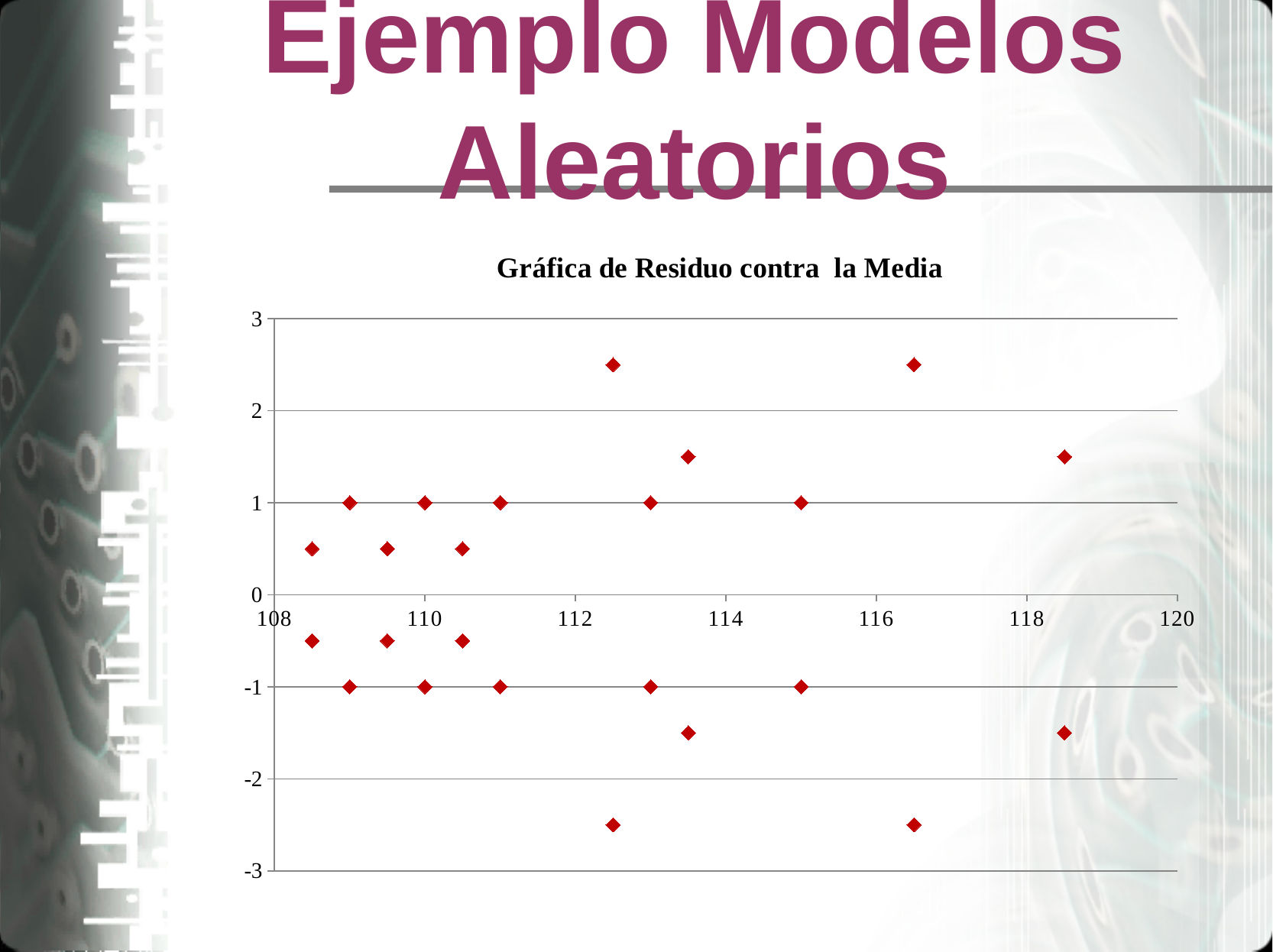

# Ejemplo Modelos Aleatorios

### Chart: Gráfica de Residuo contra  la Media

| Category | Residuo |
|---|---|